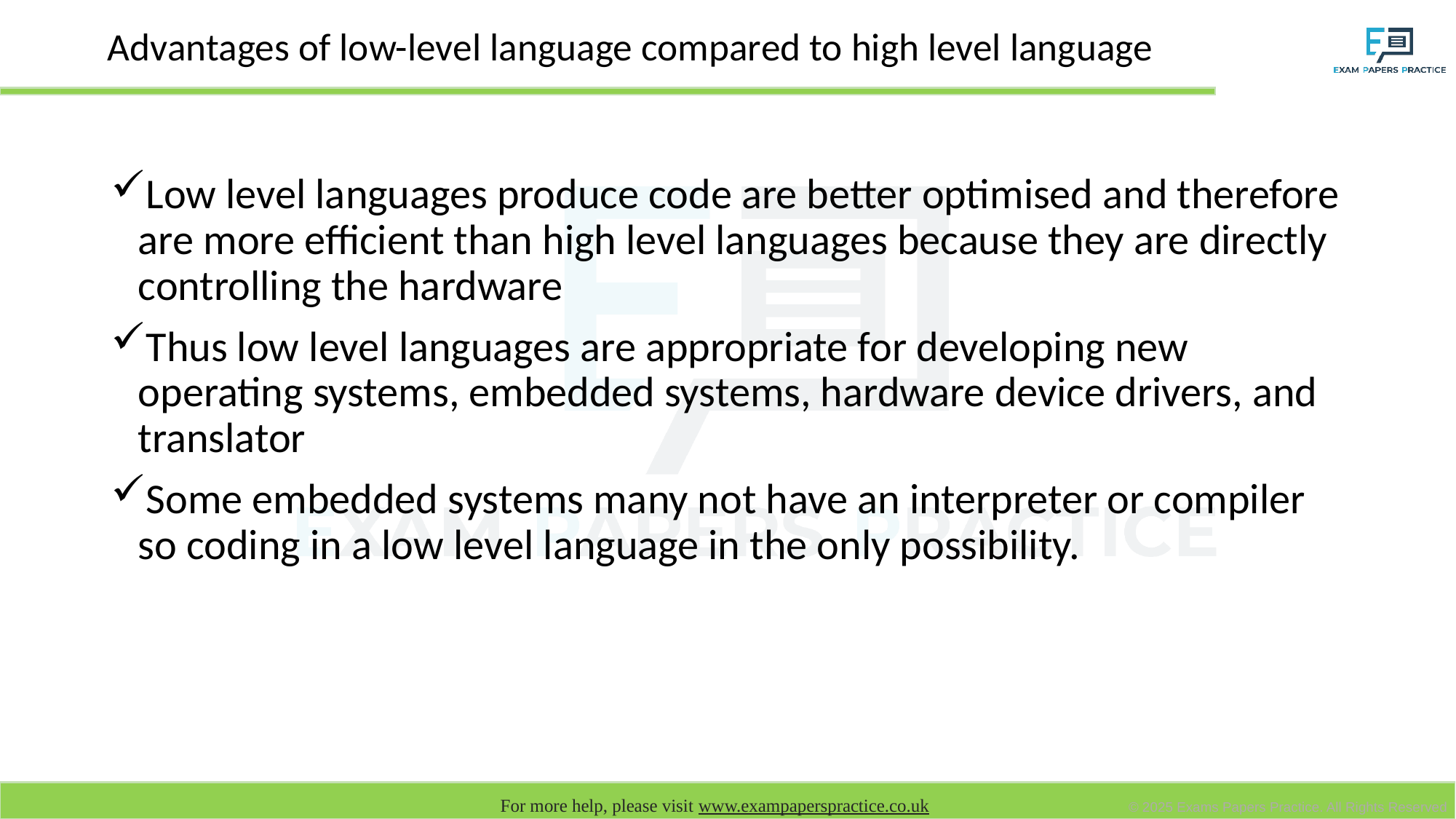

# Advantages of low-level language compared to high level language
Low level languages produce code are better optimised and therefore are more efficient than high level languages because they are directly controlling the hardware
Thus low level languages are appropriate for developing new operating systems, embedded systems, hardware device drivers, and translator
Some embedded systems many not have an interpreter or compiler so coding in a low level language in the only possibility.